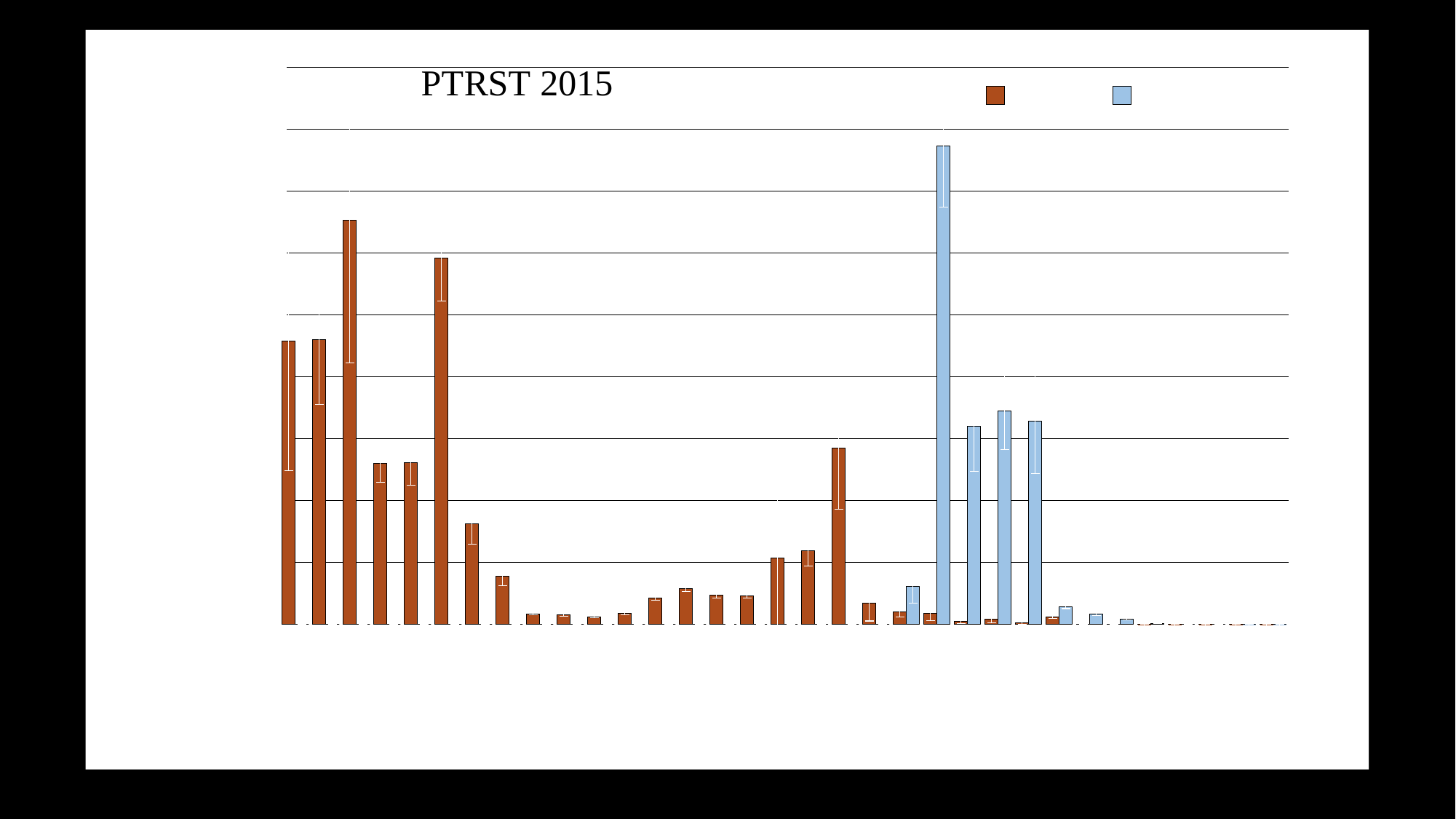

### Chart

| Category |  |  |
|---|---|---|
| 2 (8-Jan) | 229204.629 | 0.0 |
| 3 (15-Jan) | 230152.149 | 0.0 |
| 4 (22-Jan) | 326456.362 | 0.0 |
| 5 (30-Jan) | 130121.127 | 0.0 |
| 6 (5-Feb) | 131030.178 | 0.0 |
| 7 (12-Feb) | 296149.365 | 0.0 |
| 8 (19-Feb) | 81321.341 | 0.0 |
| 9 (26-Feb) | 39270.159 | 0.0 |
| 10 (5-Mar) | 8232.141 | 0.0 |
| 11 (12-Mar) | 7793.895 | 0.0 |
| 12 (19-Mar) | 5881.961 | 0.0 |
| 13 (26-Mar) | 8685.849 | 0.0 |
| 14 (2-Apr) | 21366.879 | 0.0 |
| 15 (9-Apr) | 29159.527 | 0.0 |
| 16 (16-Apr) | 23916.101 | 0.0 |
| 17 (23-Apr) | 23163.788 | 0.0 |
| 18 (30-Apr) | 53658.775 | 0.0 |
| 19 (7-May) | 59503.157 | 0.0 |
| 20 (14-May) | 142388.81 | 0.0 |
| 21 (21-May) | 17355.433 | 0.0 |
| 22 (28-May) | 10163.338 | 31004.524 |
| 23 (4-Jun) | 8767.895 | 386714.727 |
| 24 (11-Jun) | 2652.048 | 160191.667 |
| 25 (18-Jun) | 4457.075 | 172288.557 |
| 26 (25-Jun) | 1577.079 | 164200.636 |
| 27 (2-Jul) | 5761.308 | 14362.887 |
| 28 (9-Jul) | 385.723 | 8451.292 |
| 29 (16-Jul) | 244.175 | 4215.788 |
| 30 (23-Jul) | 88.859 | 837.541 |
| 31 (30-Jul) | 22.885 | 349.938 |
| 32 (6-Aug) | 11.054 | 388.141 |
| 33(13-Aug) | 4.945 | 128.933 |
| 34 (20-Aug) | 5.442 | 79.465 |
#